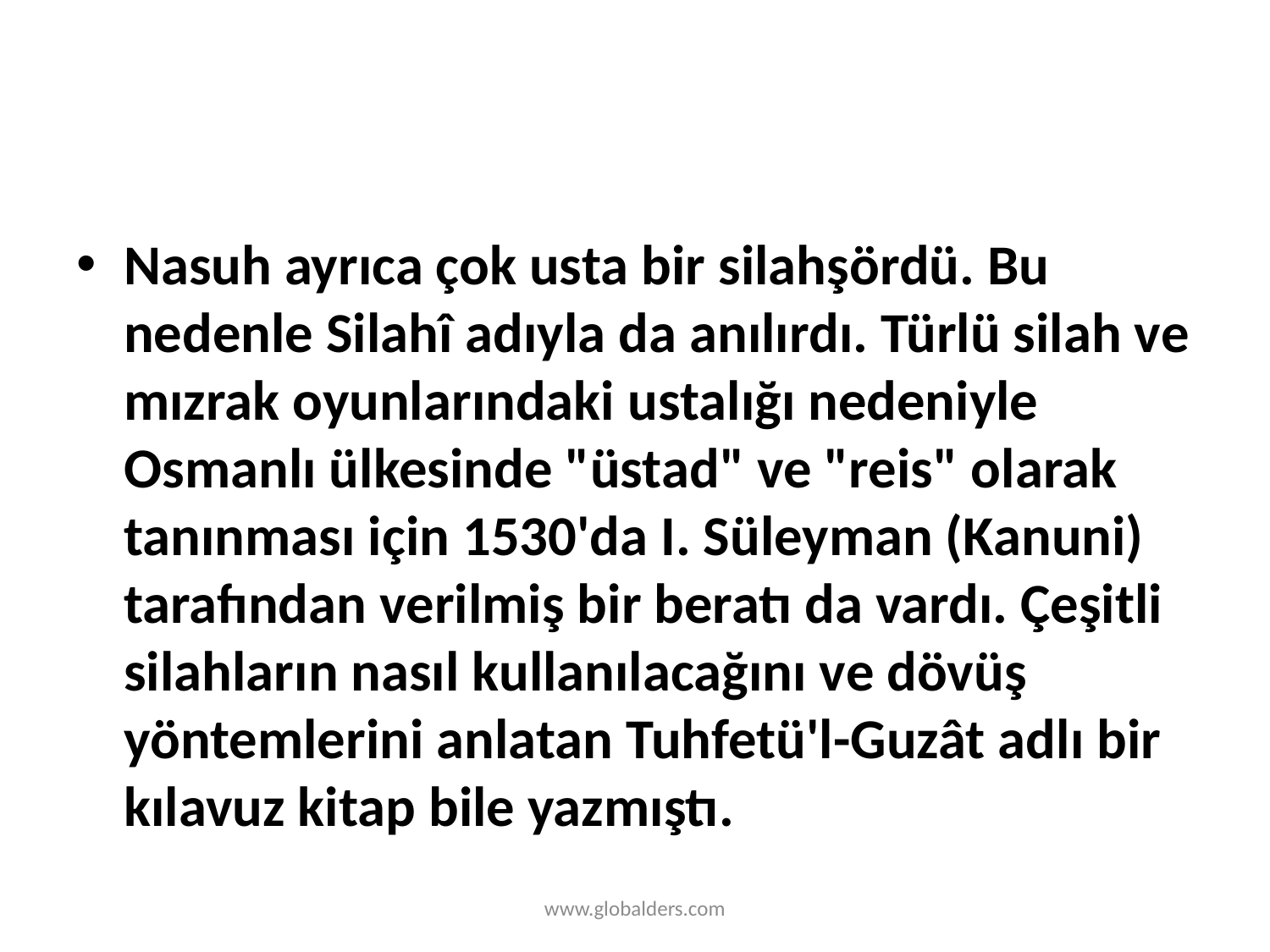

#
Nasuh ayrıca çok usta bir silahşördü. Bu nedenle Silahî adıyla da anılırdı. Türlü silah ve mızrak oyunlarındaki ustalığı nedeniyle Osmanlı ülkesinde "üstad" ve "reis" olarak tanınması için 1530'da I. Süleyman (Kanuni) tarafından verilmiş bir beratı da vardı. Çeşitli silahların nasıl kullanılacağını ve dövüş yöntemlerini anlatan Tuhfetü'l-Guzât adlı bir kılavuz kitap bile yazmıştı.
www.globalders.com